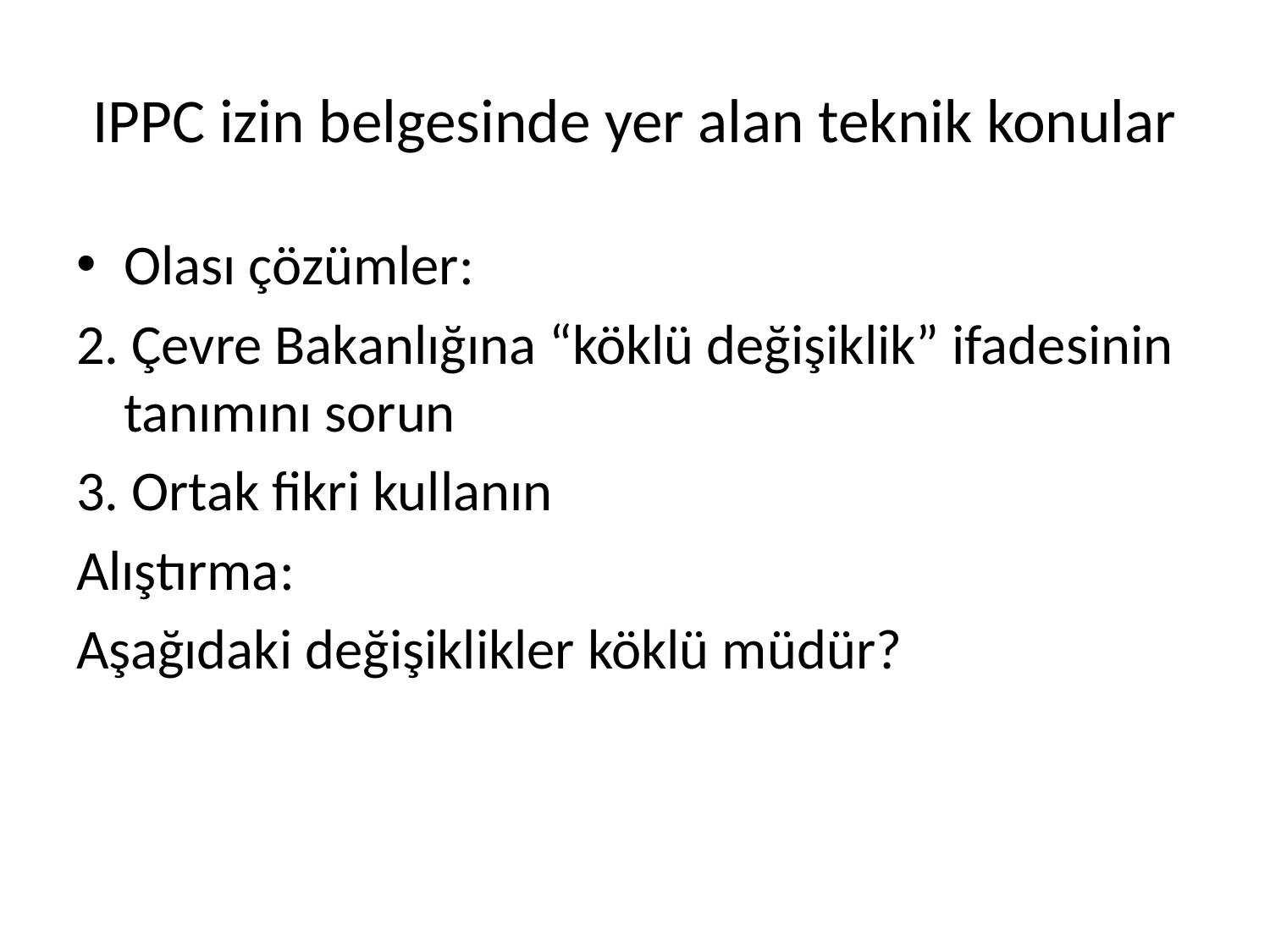

# IPPC izin belgesinde yer alan teknik konular
Olası çözümler:
2. Çevre Bakanlığına “köklü değişiklik” ifadesinin tanımını sorun
3. Ortak fikri kullanın
Alıştırma:
Aşağıdaki değişiklikler köklü müdür?